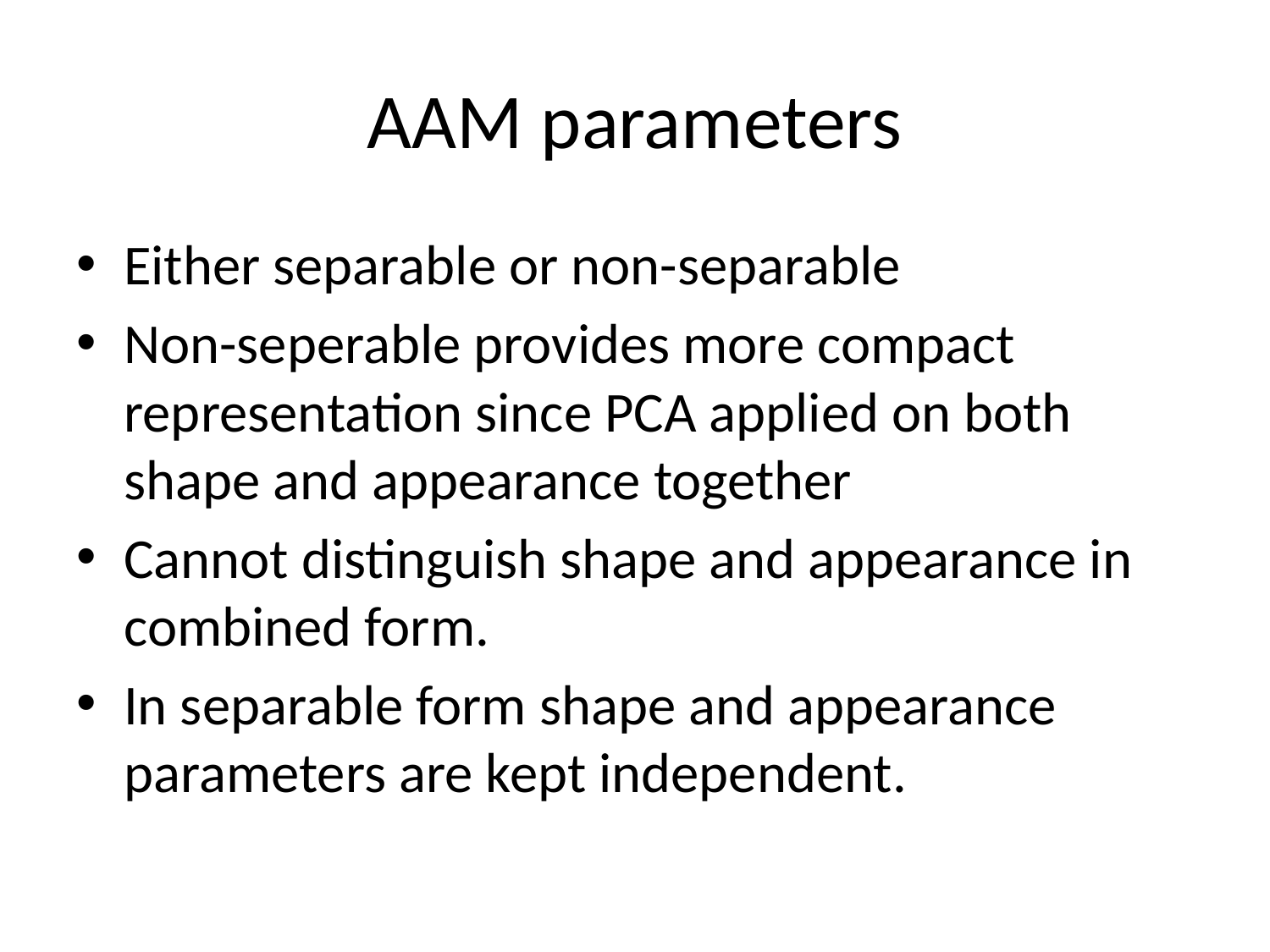

# AAM parameters
Either separable or non-separable
Non-seperable provides more compact representation since PCA applied on both shape and appearance together
Cannot distinguish shape and appearance in combined form.
In separable form shape and appearance parameters are kept independent.